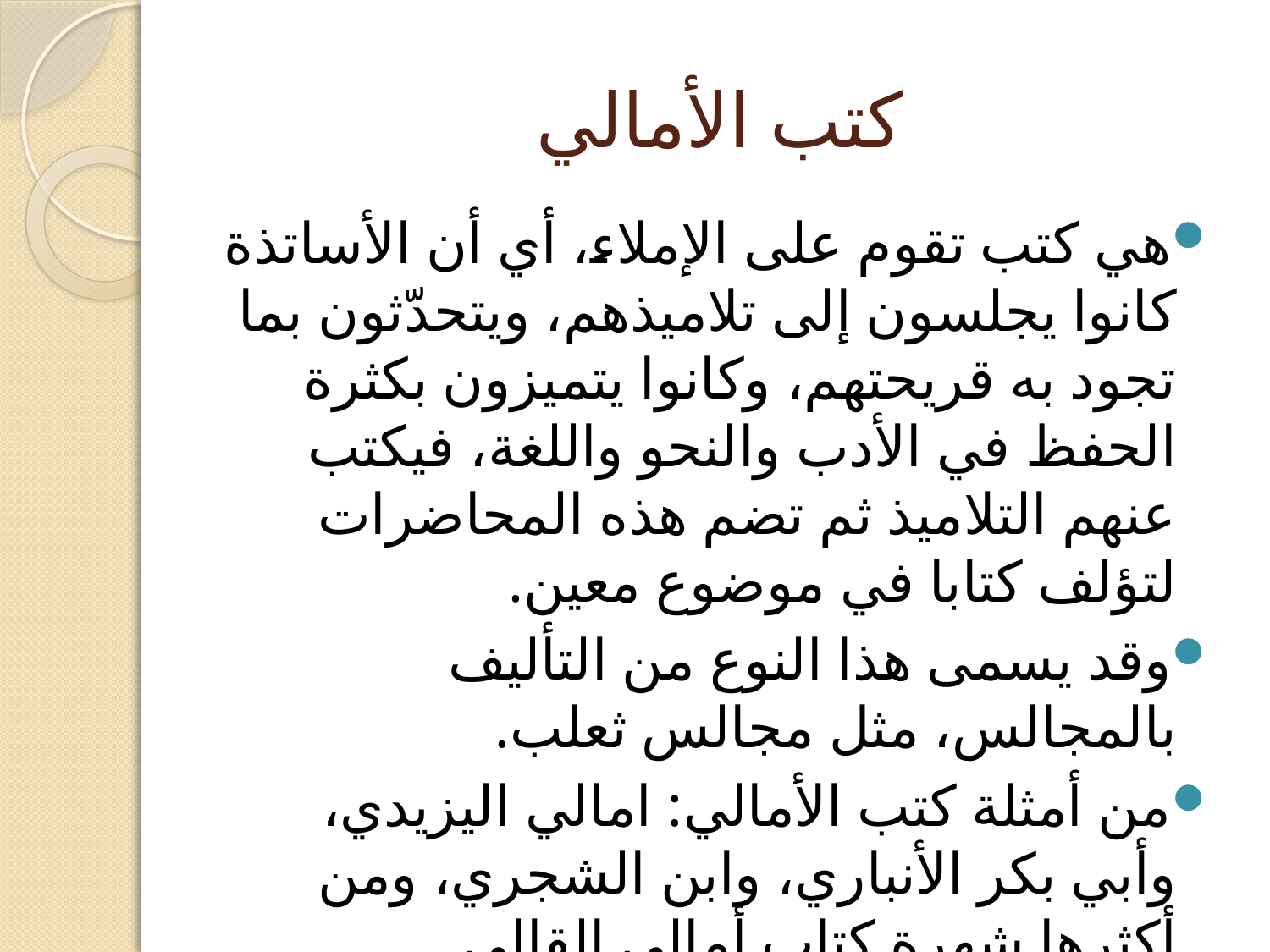

# كتب الأمالي
هي كتب تقوم على الإملاء، أي أن الأساتذة كانوا يجلسون إلى تلاميذهم، ويتحدّثون بما تجود به قريحتهم، وكانوا يتميزون بكثرة الحفظ في الأدب والنحو واللغة، فيكتب عنهم التلاميذ ثم تضم هذه المحاضرات لتؤلف كتابا في موضوع معين.
وقد يسمى هذا النوع من التأليف بالمجالس، مثل مجالس ثعلب.
من أمثلة كتب الأمالي: امالي اليزيدي، وأبي بكر الأنباري، وابن الشجري، ومن أكثرها شهرة كتاب أمالي القالي.